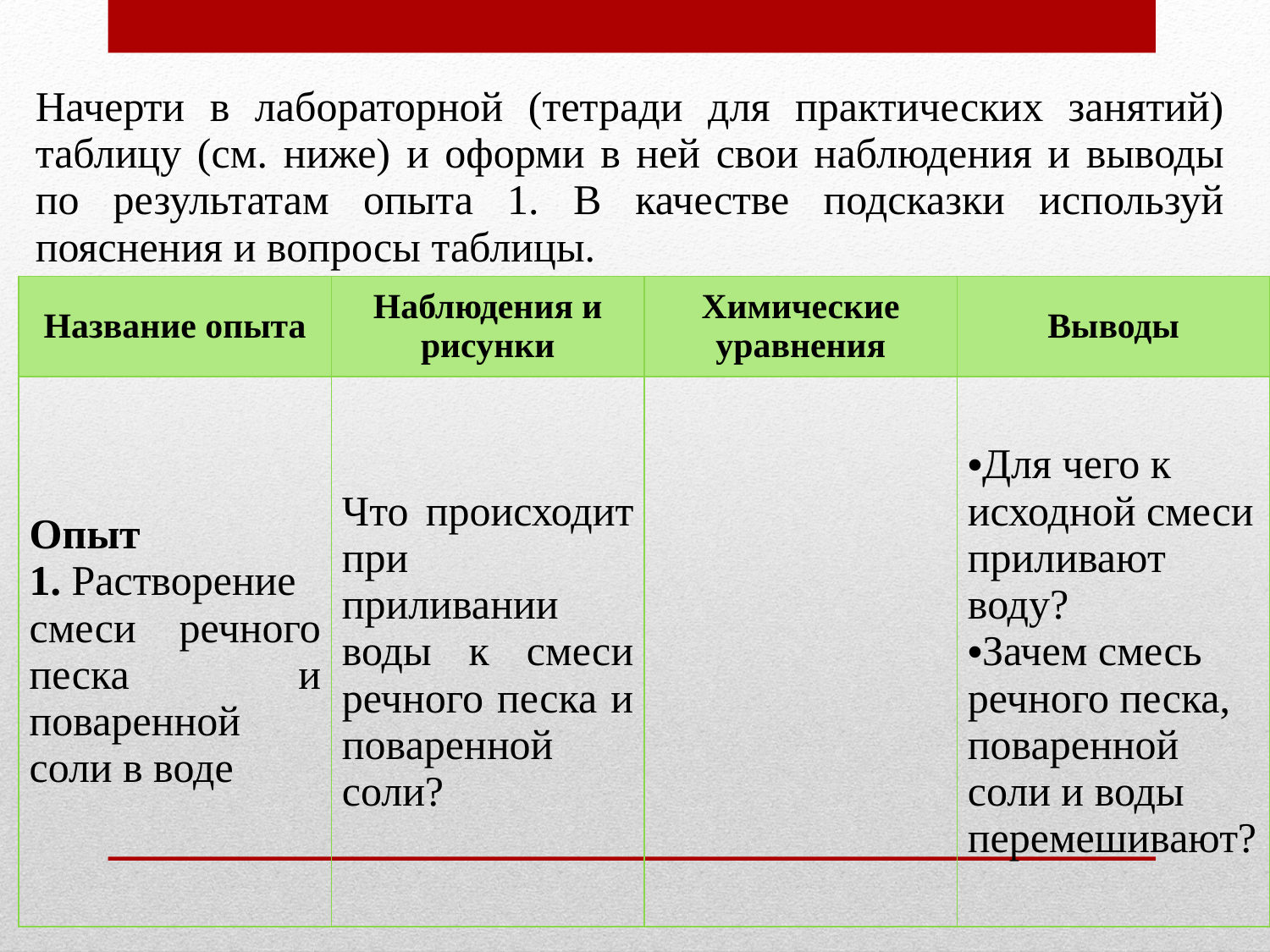

| Начерти в лабораторной (тетради для практических занятий) таблицу (см. ниже) и оформи в ней свои наблюдения и выводы по результатам опыта 1. В качестве подсказки используй пояснения и вопросы таблицы. |
| --- |

| Название опыта | Наблюдения и рисунки | Химические уравнения | Выводы |
| --- | --- | --- | --- |
| Опыт 1. Растворение смеси речного песка и поваренной соли в воде | Что происходит при приливании воды к смеси речного песка и поваренной соли? |  | Для чего к исходной смеси приливают воду? Зачем смесь речного песка, поваренной соли и воды перемешивают? |